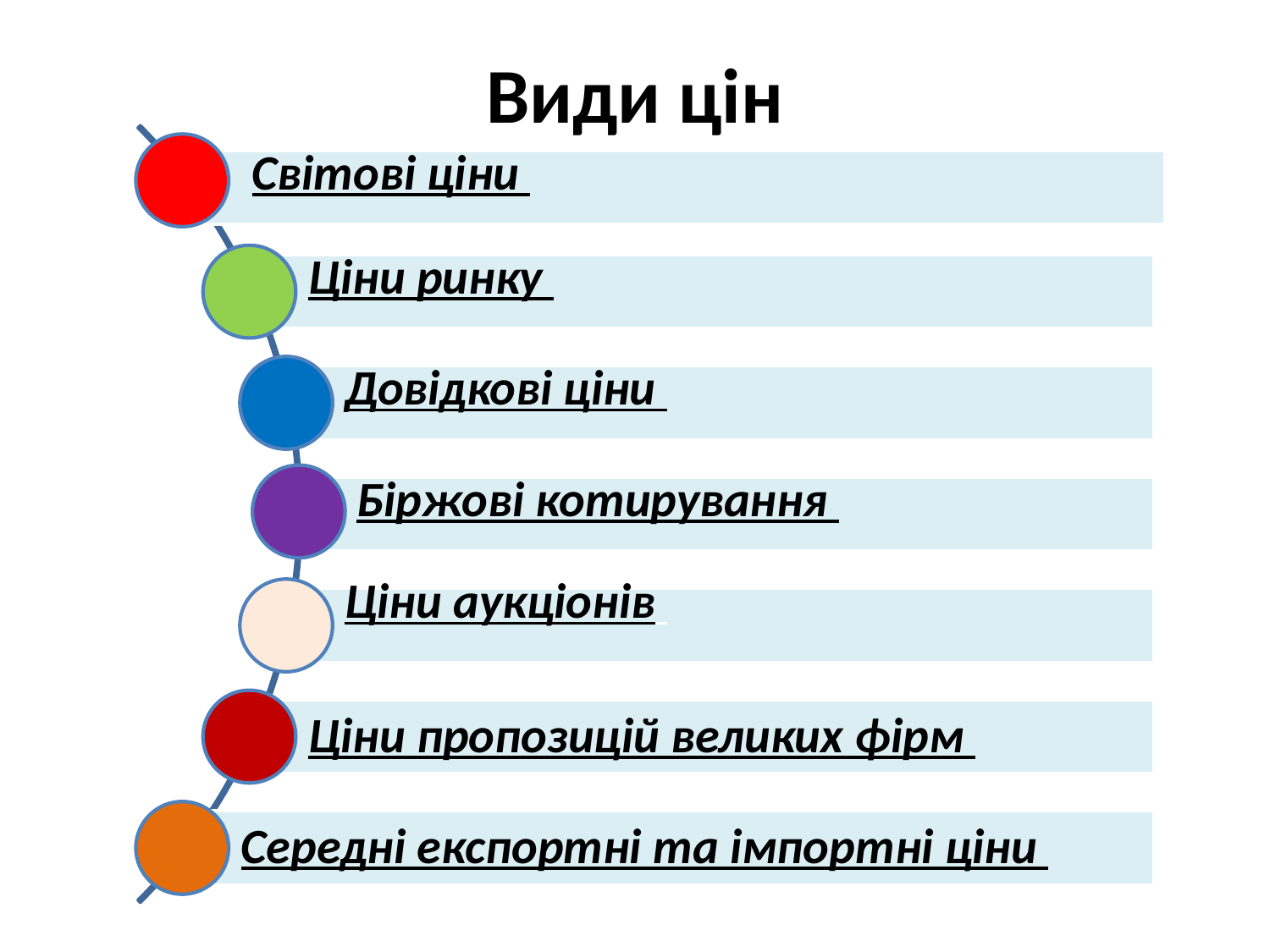

# Види цін
Світові ціни

Ціни ринку

Довідкові ціни

Біржові котирування

Ціни аукціонів

Ціни пропозицій великих фірм
Середні експортні та імпортні ціни